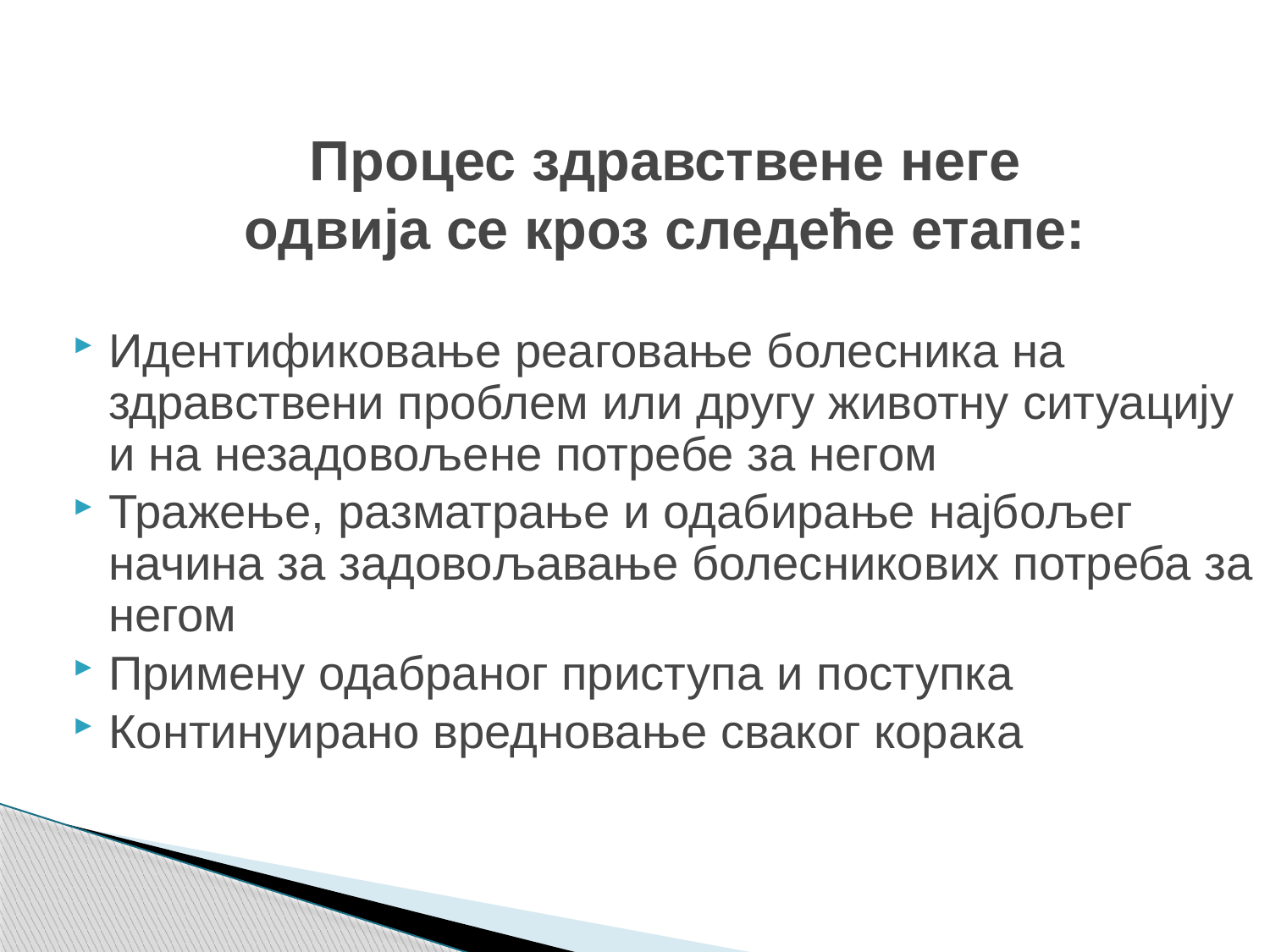

Процес здравствене неге
одвија се кроз следеће етапе:

Идентификовање реаговање болесника на здравствени проблем или другу животну ситуацију и на незадовољене потребе за негом
Тражење, разматрање и одабирање најбољег начина за задовољавање болесникових потреба за негом
Примену одабраног приступа и поступка
Континуирано вредновање сваког корака